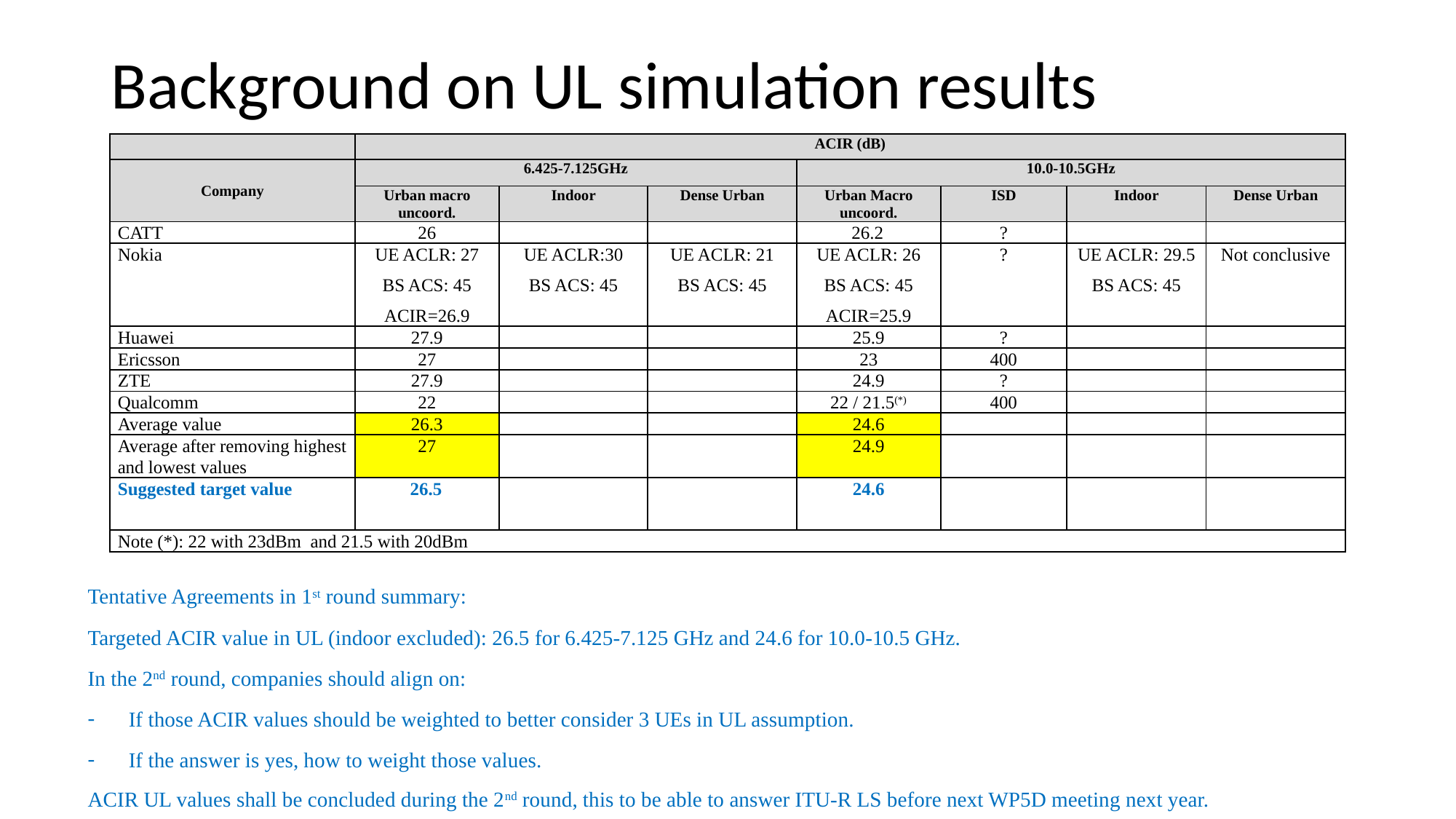

# Background on UL simulation results
|  | ACIR (dB) |  |  |  |  |  |  |
| --- | --- | --- | --- | --- | --- | --- | --- |
| Company | 6.425-7.125GHz |  |  | 10.0-10.5GHz |  |  |  |
|  | Urban macro uncoord. | Indoor | Dense Urban | Urban Macro uncoord. | ISD | Indoor | Dense Urban |
| CATT | 26 |  |  | 26.2 | ? |  |  |
| Nokia | UE ACLR: 27 BS ACS: 45 ACIR=26.9 | UE ACLR:30 BS ACS: 45 | UE ACLR: 21 BS ACS: 45 | UE ACLR: 26 BS ACS: 45 ACIR=25.9 | ? | UE ACLR: 29.5 BS ACS: 45 | Not conclusive |
| Huawei | 27.9 |  |  | 25.9 | ? |  |  |
| Ericsson | 27 |  |  | 23 | 400 |  |  |
| ZTE | 27.9 |  |  | 24.9 | ? |  |  |
| Qualcomm | 22 |  |  | 22 / 21.5(\*) | 400 |  |  |
| Average value | 26.3 |  |  | 24.6 |  |  |  |
| Average after removing highest and lowest values | 27 |  |  | 24.9 |  |  |  |
| Suggested target value | 26.5 |  |  | 24.6 |  |  |  |
| Note (\*): 22 with 23dBm and 21.5 with 20dBm |  |  |  |  |  |  |  |

Tentative Agreements in 1st round summary:
Targeted ACIR value in UL (indoor excluded): 26.5 for 6.425-7.125 GHz and 24.6 for 10.0-10.5 GHz.
In the 2nd round, companies should align on:
If those ACIR values should be weighted to better consider 3 UEs in UL assumption.
If the answer is yes, how to weight those values.
ACIR UL values shall be concluded during the 2nd round, this to be able to answer ITU-R LS before next WP5D meeting next year.